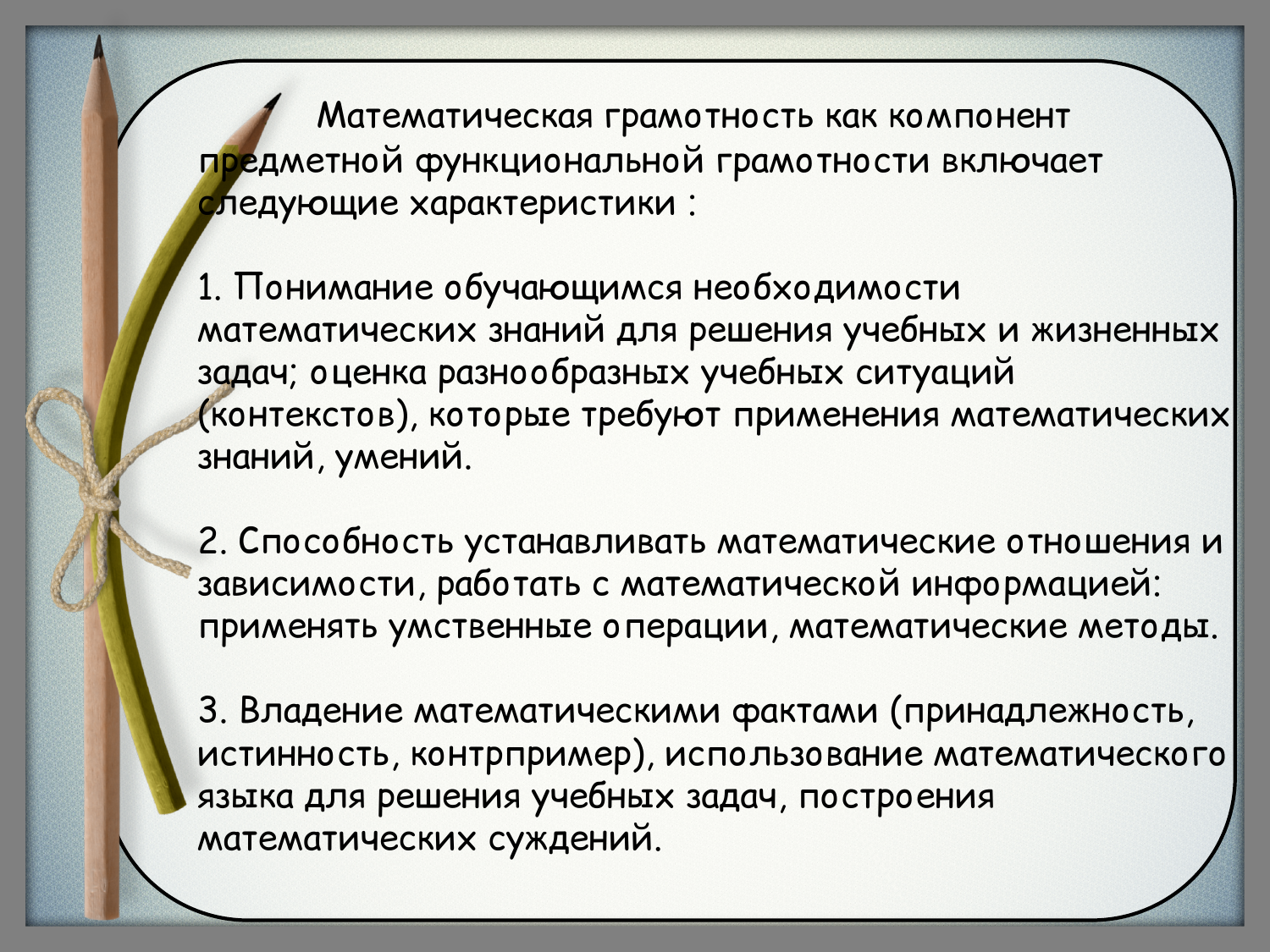

Математическая грамотность как компонент предметной функциональной грамотности включает следующие характеристики :

1. Понимание обучающимся необходимости математических знаний для решения учебных и жизненных задач; оценка разнообразных учебных ситуаций (контекстов), которые требуют применения математических знаний, умений.

2. Способность устанавливать математические отношения и зависимости, работать с математической информацией: применять умственные операции, математические методы.

3. Владение математическими фактами (принадлежность, истинность, контрпример), использование математического языка для решения учебных задач, построения математических суждений.